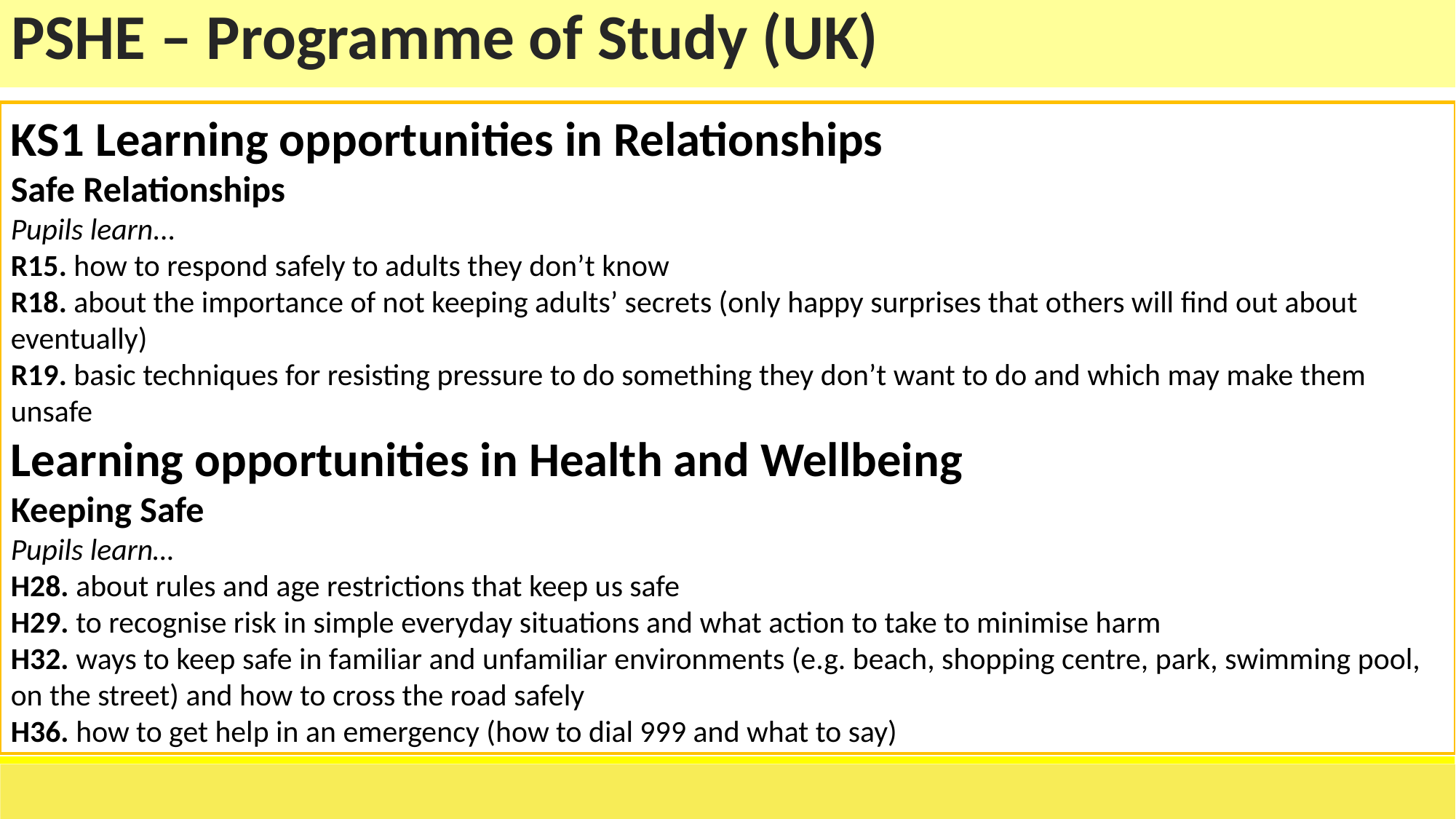

| PSHE – Programme of Study (UK) |
| --- |
KS1 Learning opportunities in Relationships
Safe Relationships
Pupils learn...
R15. how to respond safely to adults they don’t know
R18. about the importance of not keeping adults’ secrets (only happy surprises that others will find out about eventually)
R19. basic techniques for resisting pressure to do something they don’t want to do and which may make them unsafe
Learning opportunities in Health and Wellbeing
Keeping Safe
Pupils learn…
H28. about rules and age restrictions that keep us safe
H29. to recognise risk in simple everyday situations and what action to take to minimise harm
H32. ways to keep safe in familiar and unfamiliar environments (e.g. beach, shopping centre, park, swimming pool, on the street) and how to cross the road safely
H36. how to get help in an emergency (how to dial 999 and what to say)